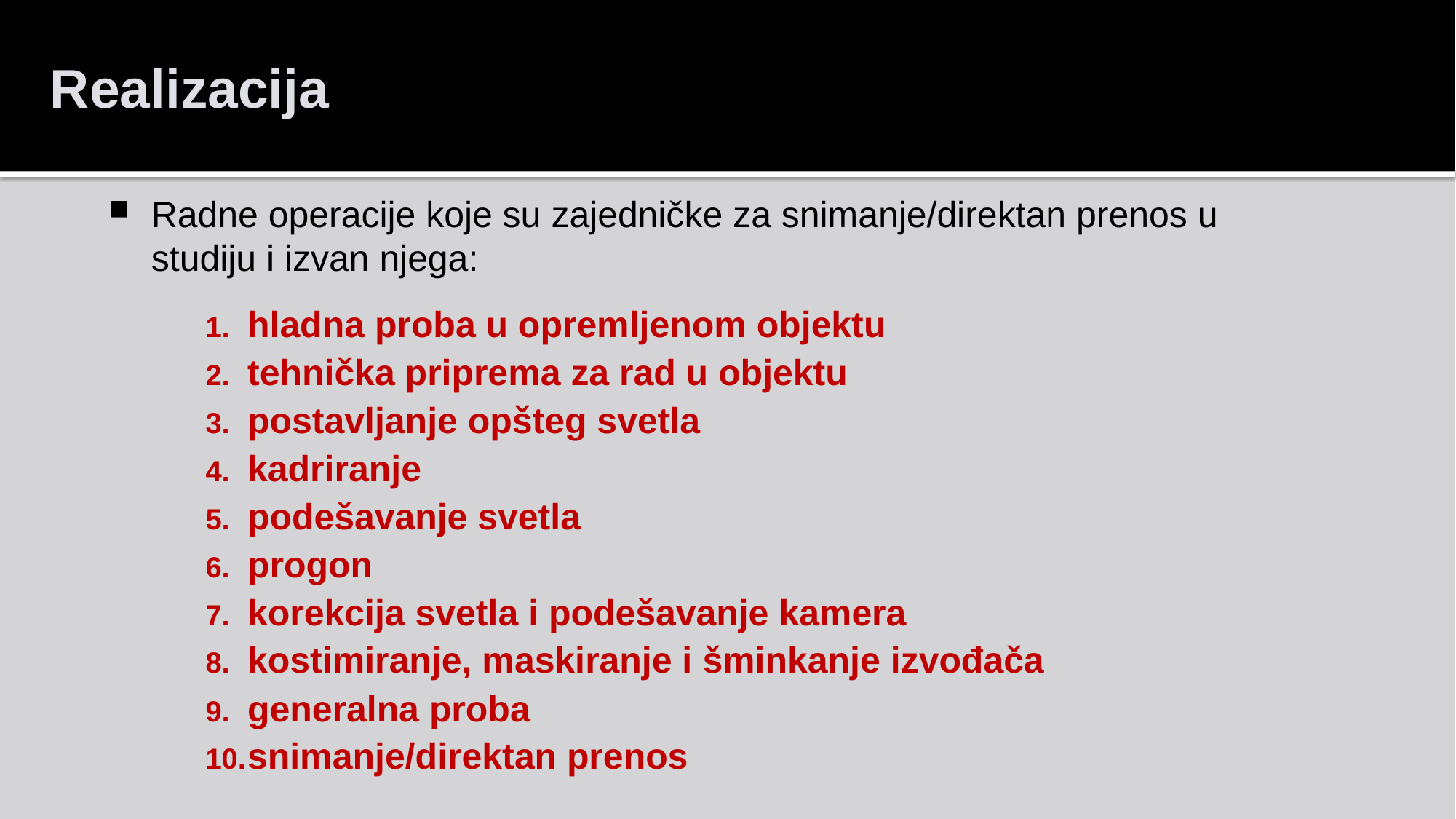

Realizacija

Radne operacije koje su zajedničke za snimanje/direktan prenos u studiju i izvan njega:

hladna proba u opremljenom objektu
tehnička priprema za rad u objektu
postavljanje opšteg svetla
kadriranje
podešavanje svetla
progon
korekcija svetla i podešavanje kamera
kostimiranje, maskiranje i šminkanje izvođača
generalna proba
snimanje/direktan prenos